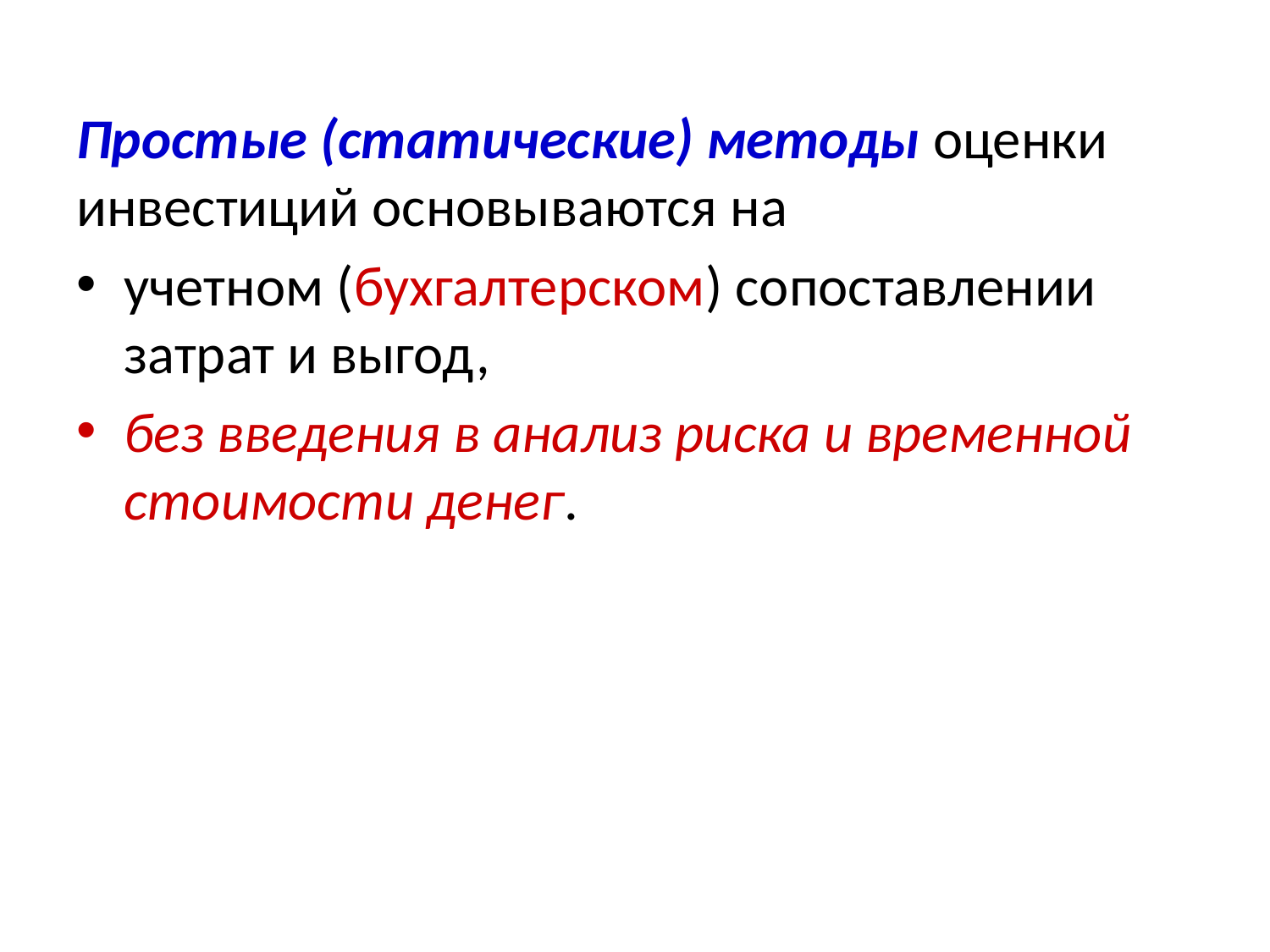

Простые (статические) методы оценки инвестиций основываются на
учетном (бухгалтерском) сопоставлении затрат и выгод,
без введения в анализ риска и временной стоимости денег.